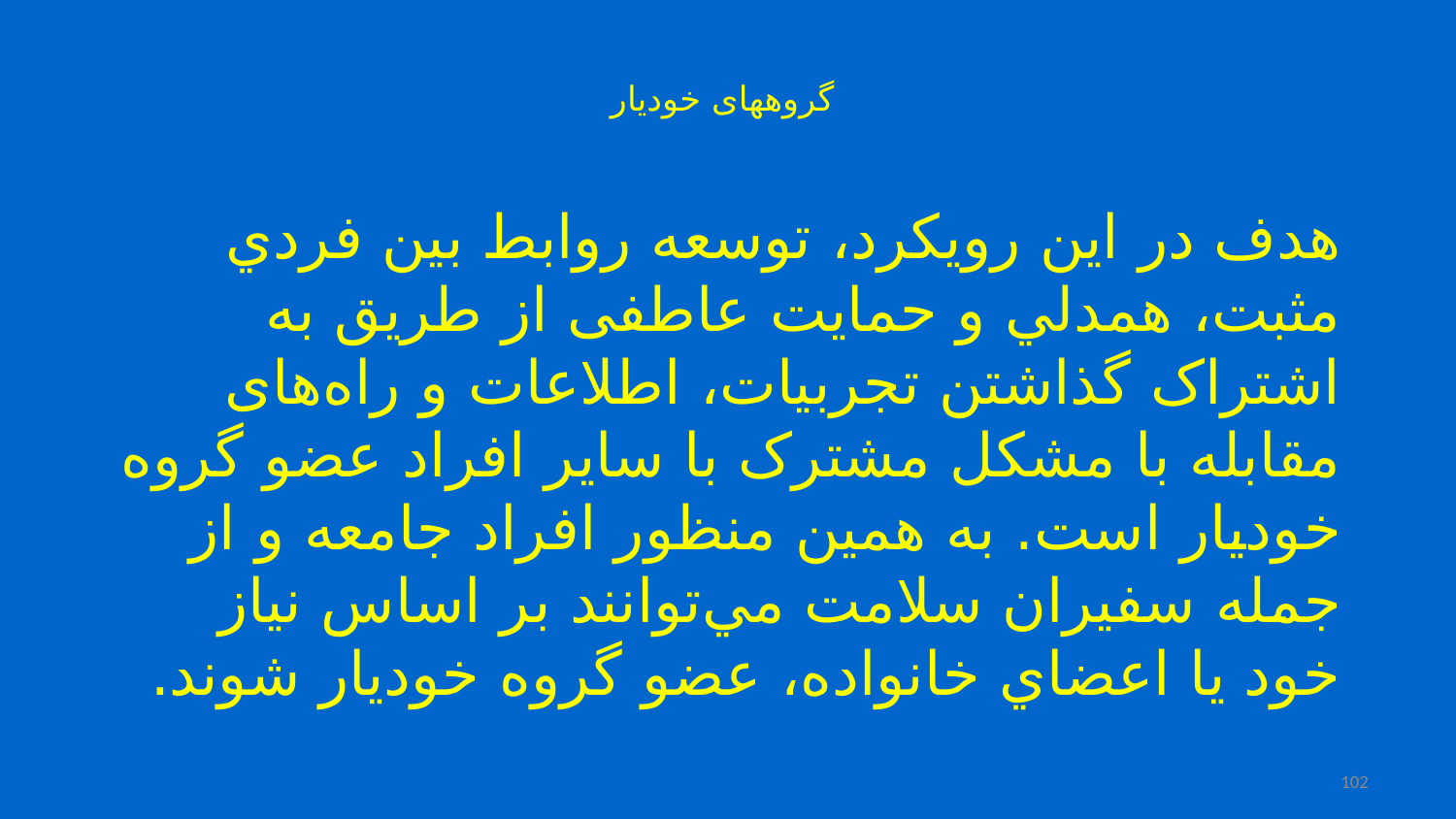

# گروههای خودیار
هدف در اين رويكرد، توسعه روابط بين فردي مثبت، همدلي و حمایت عاطفی از طریق به اشتراک گذاشتن تجربیات، اطلاعات و راه‌های مقابله با مشکل مشترک با ساير افراد عضو گروه خوديار است. به همين منظور افراد جامعه و از جمله سفيران سلامت مي‌توانند بر اساس نياز خود يا اعضاي خانواده، عضو گروه خوديار شوند.

102